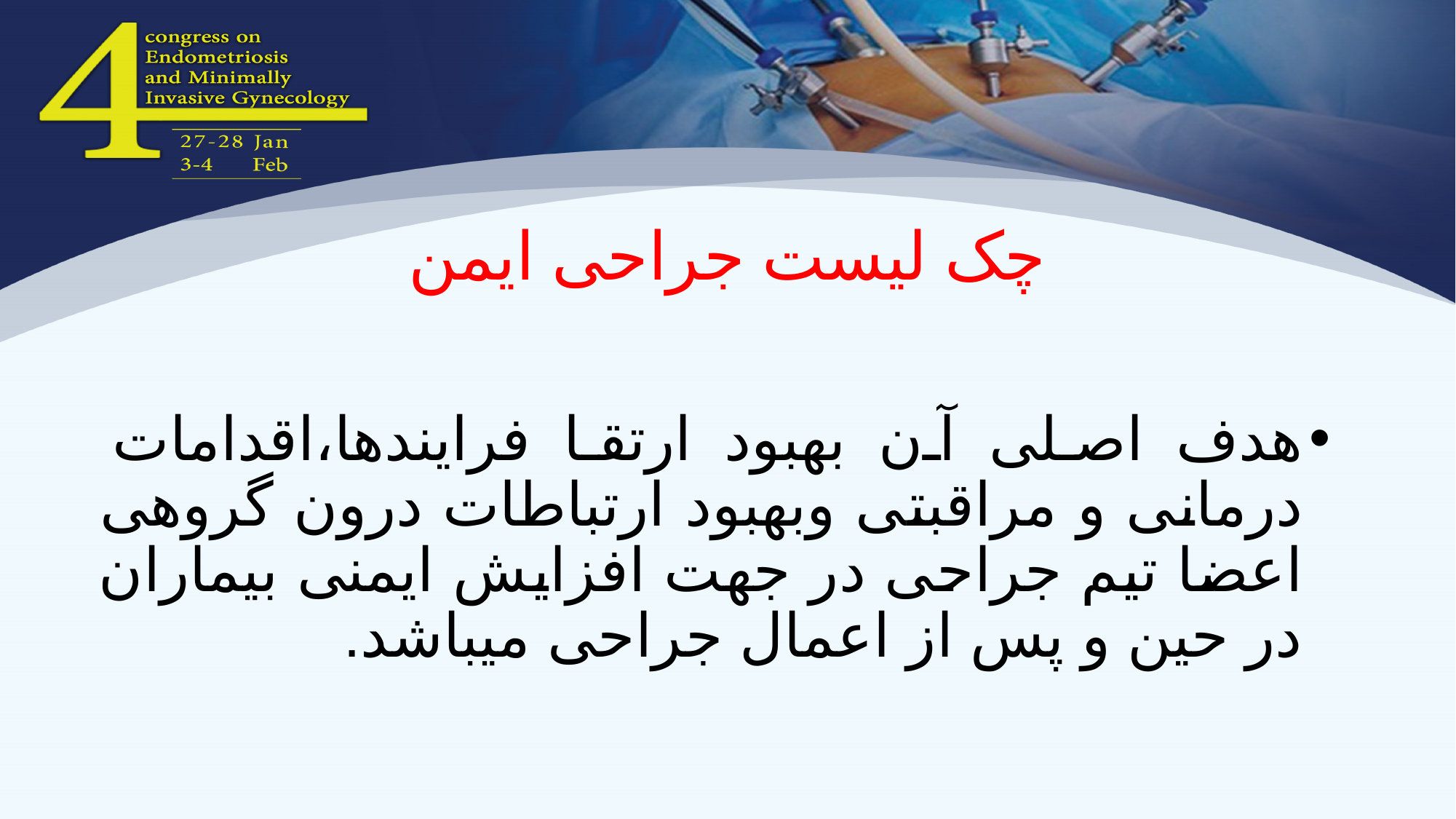

# چک لیست جراحی ایمن
هدف اصلی آن بهبود ارتقا فرایندها،اقدامات درمانی و مراقبتی وبهبود ارتباطات درون گروهی اعضا تیم جراحی در جهت افزایش ایمنی بیماران در حین و پس از اعمال جراحی میباشد.